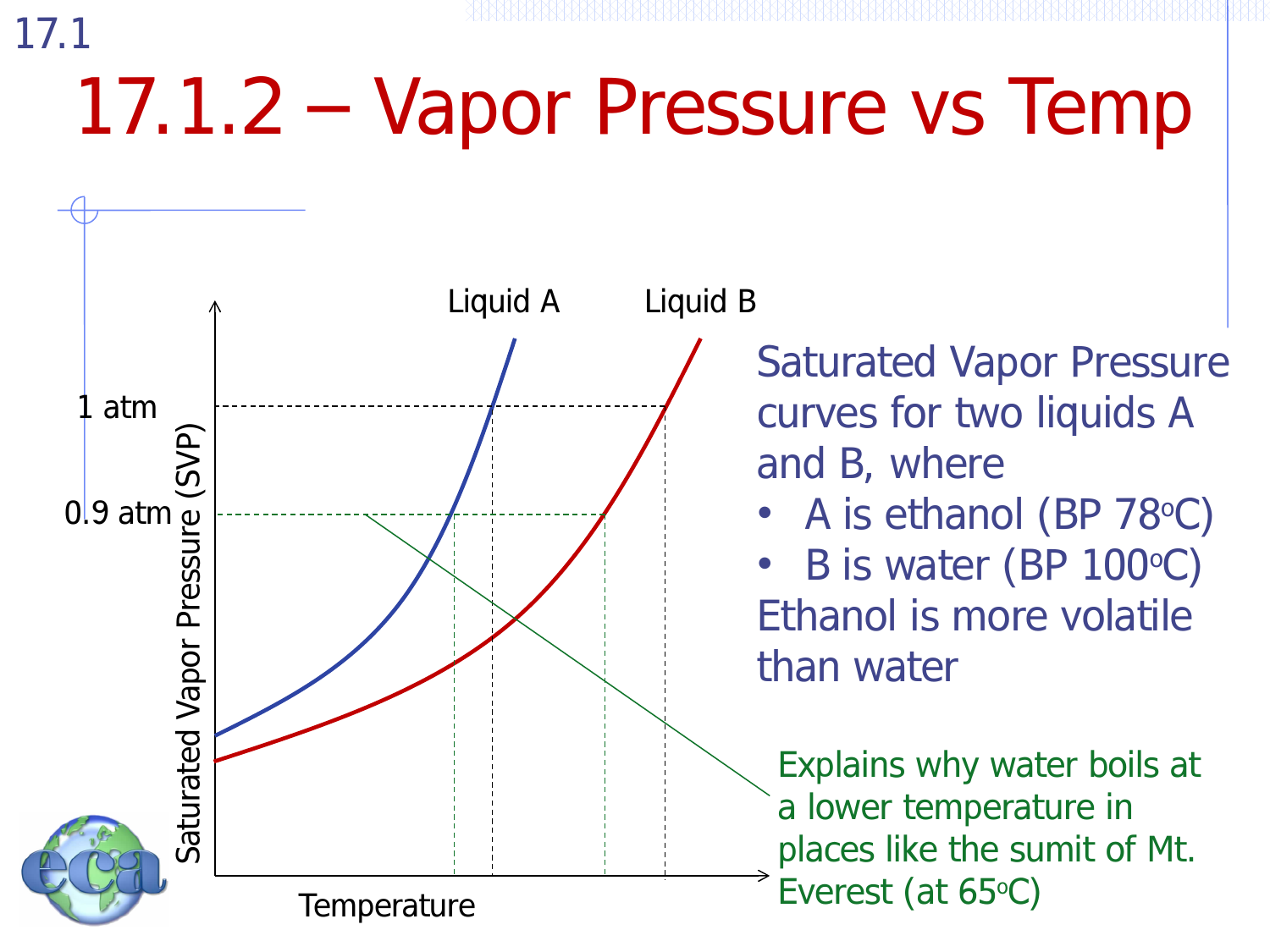

# 17.1.2 – Vapor Pressure vs Temp
Liquid A
Liquid B
Saturated Vapor Pressure curves for two liquids A and B, where
A is ethanol (BP 78oC)
B is water (BP 100oC)
Ethanol is more volatile than water

1 atm
0.9 atm
Saturated Vapor Pressure (SVP)
Explains why water boils at a lower temperature in places like the sumit of Mt. Everest (at 65oC)
Temperature